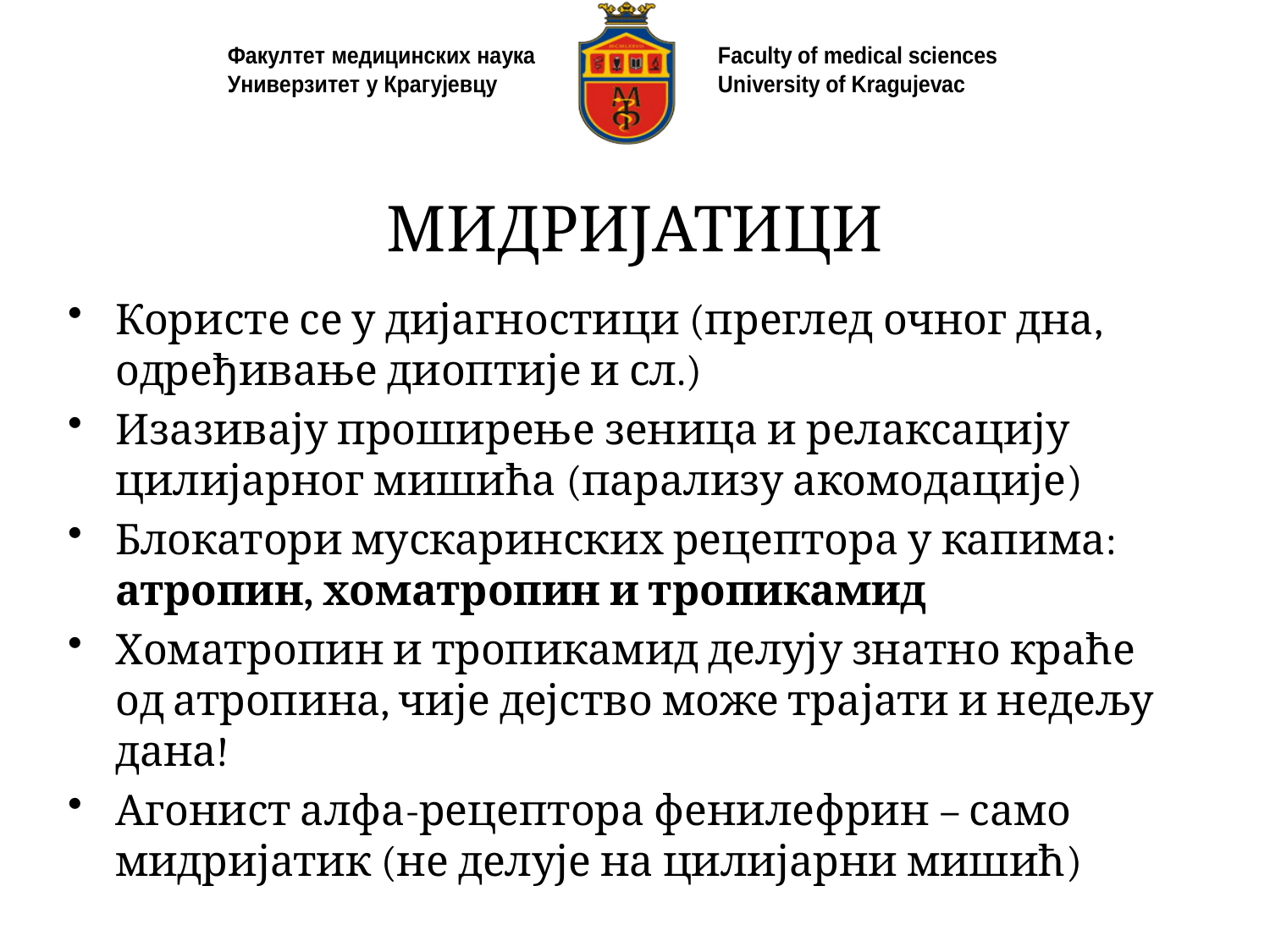

# МИДРИЈАТИЦИ
Користе се у дијагностици (преглед очног дна, одређивање диоптије и сл.)
Изазивају проширење зеница и релаксацију цилијарног мишића (парализу акомодације)
Блокатори мускаринских рецептора у капима: атропин, хоматропин и тропикамид
Хоматропин и тропикамид делују знатно краће од атропина, чије дејство може трајати и недељу дана!
Агонист алфа-рецептора фенилефрин – само мидријатик (не делује на цилијарни мишић)